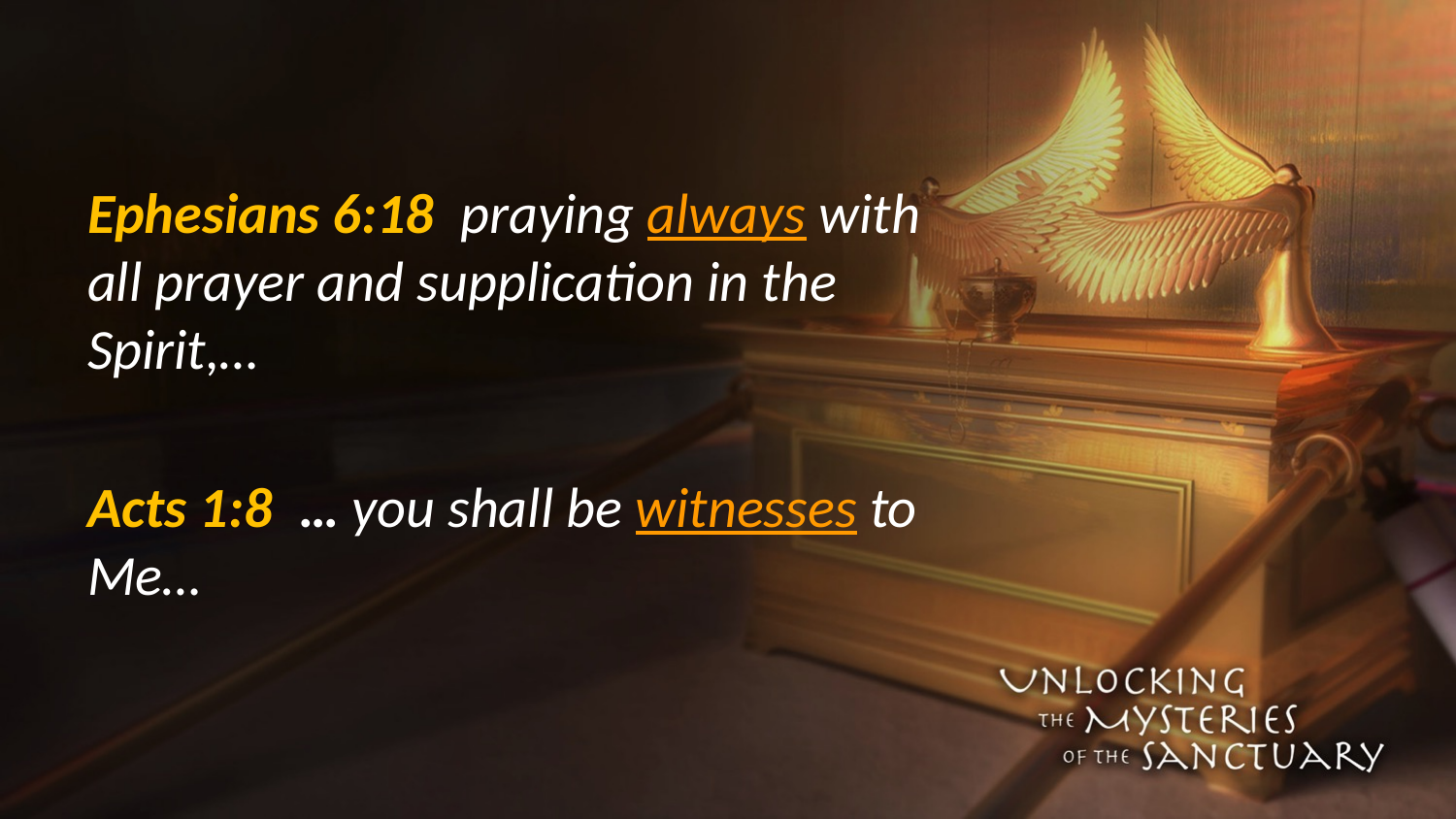

#
Ephesians 6:18  praying always with all prayer and supplication in the Spirit,…

Acts 1:8  … you shall be witnesses to Me…